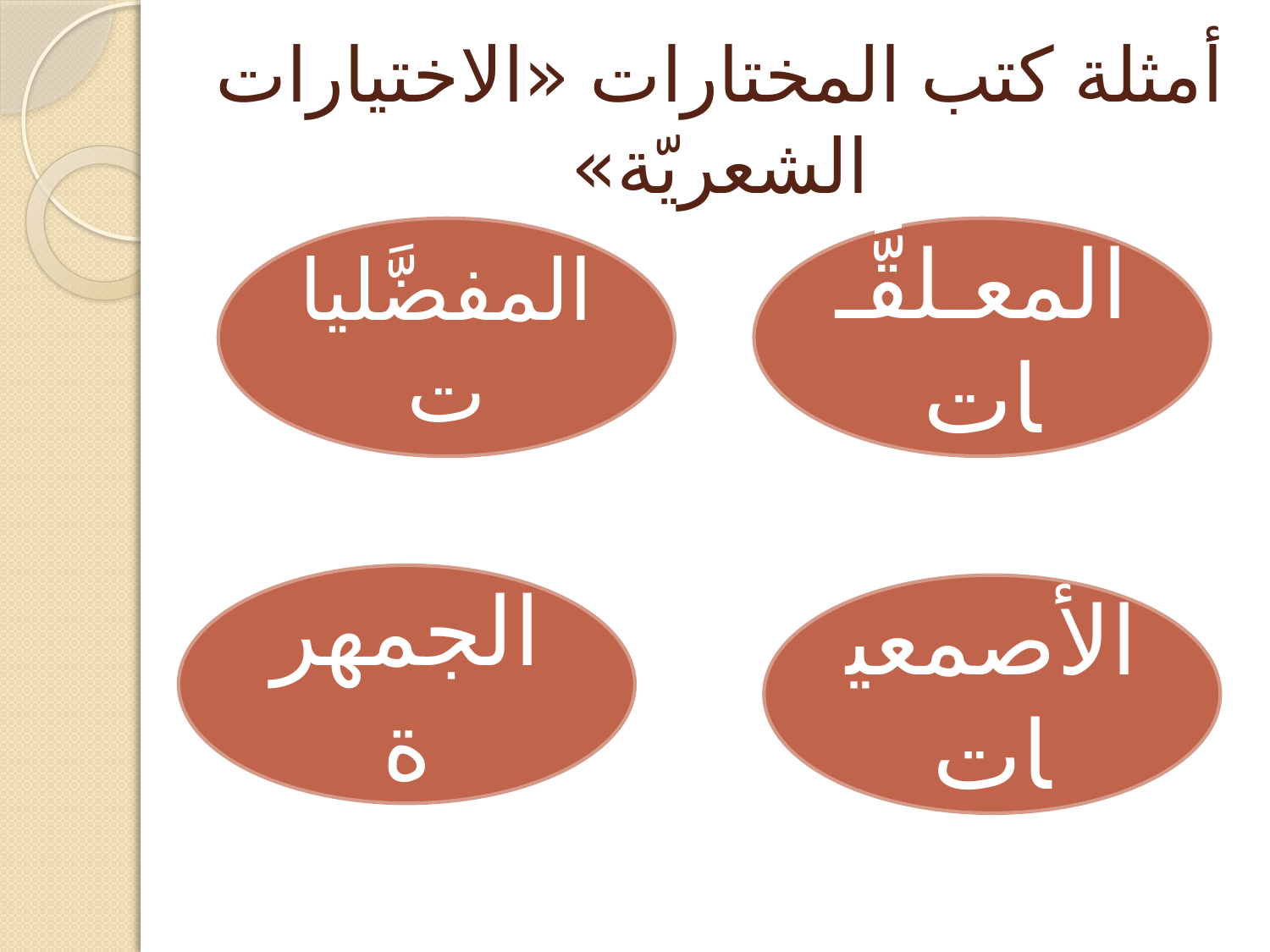

# أمثلة كتب المختارات «الاختيارات الشعريّة»
المفضَّليات
المعـلقَّـات
الجمهرة
الأصمعيات